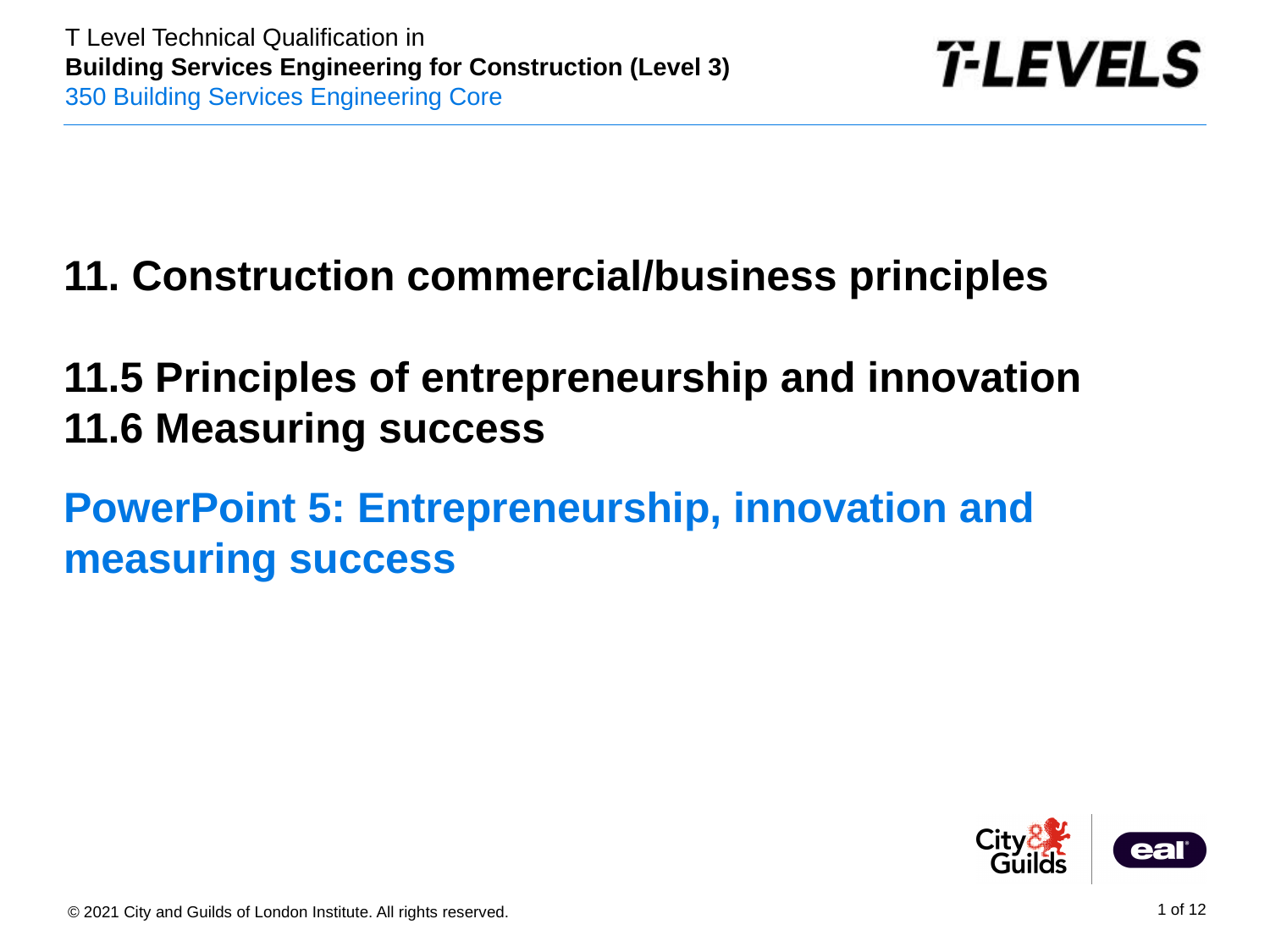

11. Construction commercial/business principles

11.5 Principles of entrepreneurship and innovation
11.6 Measuring success
# PowerPoint 5: Entrepreneurship, innovation and measuring success